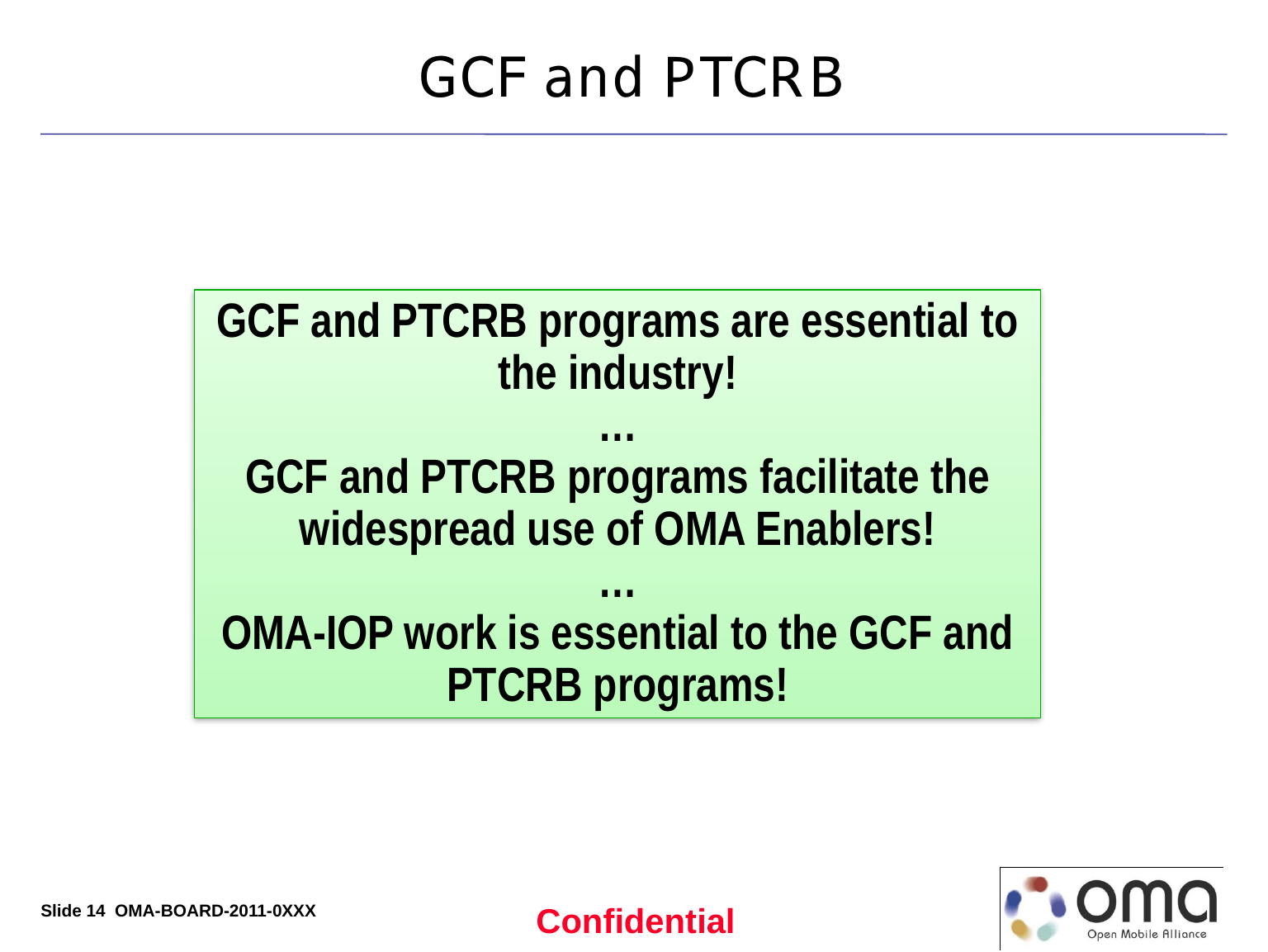

# GCF and PTCRB
GCF and PTCRB programs are essential to the industry!
…
GCF and PTCRB programs facilitate the widespread use of OMA Enablers!
…
OMA-IOP work is essential to the GCF and PTCRB programs!